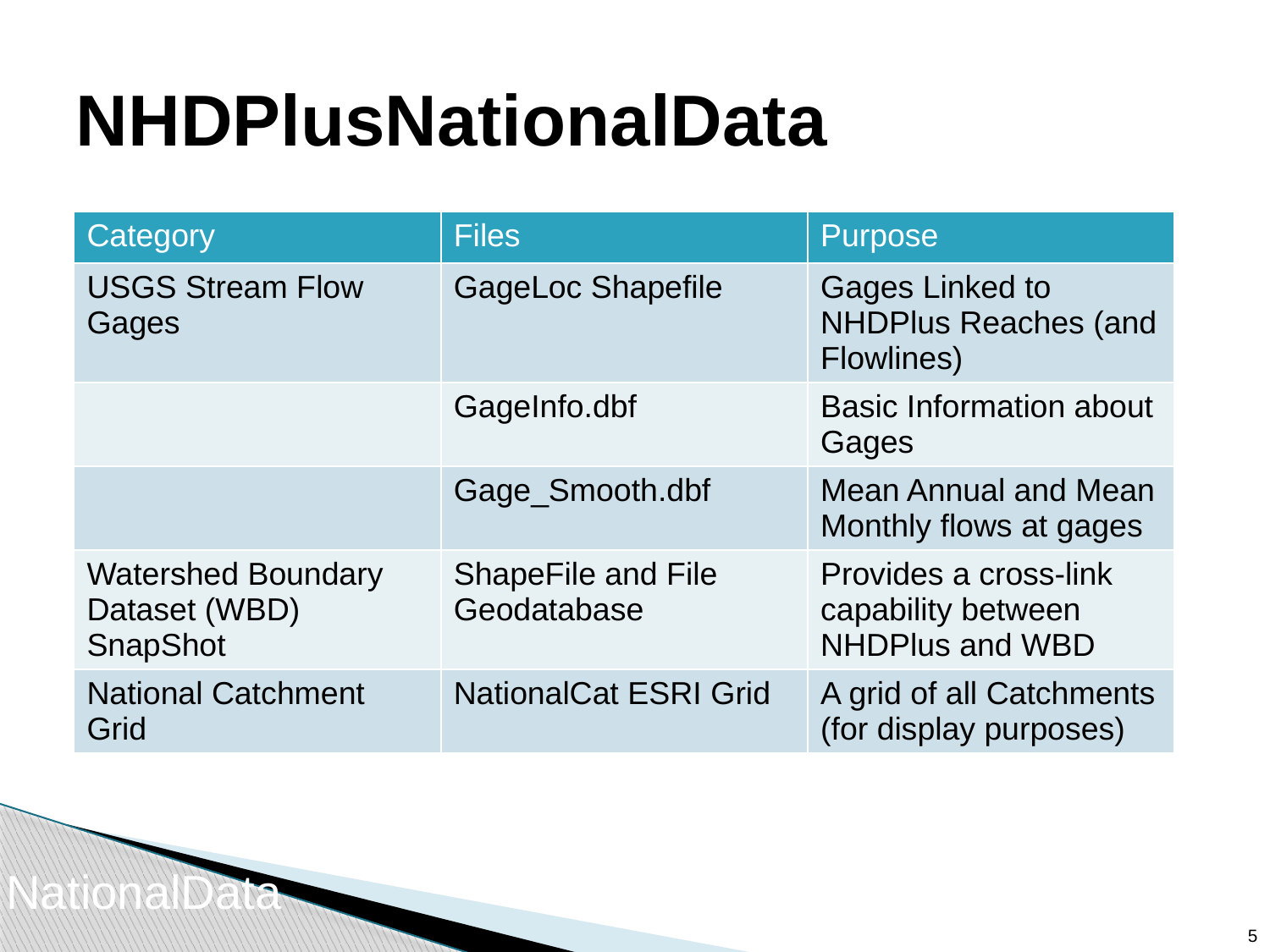

# NHDPlusNationalData
| Category | Files | Purpose |
| --- | --- | --- |
| USGS Stream Flow Gages | GageLoc Shapefile | Gages Linked to NHDPlus Reaches (and Flowlines) |
|  | GageInfo.dbf | Basic Information about Gages |
|  | Gage\_Smooth.dbf | Mean Annual and Mean Monthly flows at gages |
| Watershed Boundary Dataset (WBD) SnapShot | ShapeFile and File Geodatabase | Provides a cross-link capability between NHDPlus and WBD |
| National Catchment Grid | NationalCat ESRI Grid | A grid of all Catchments (for display purposes) |
NationalData
5
5